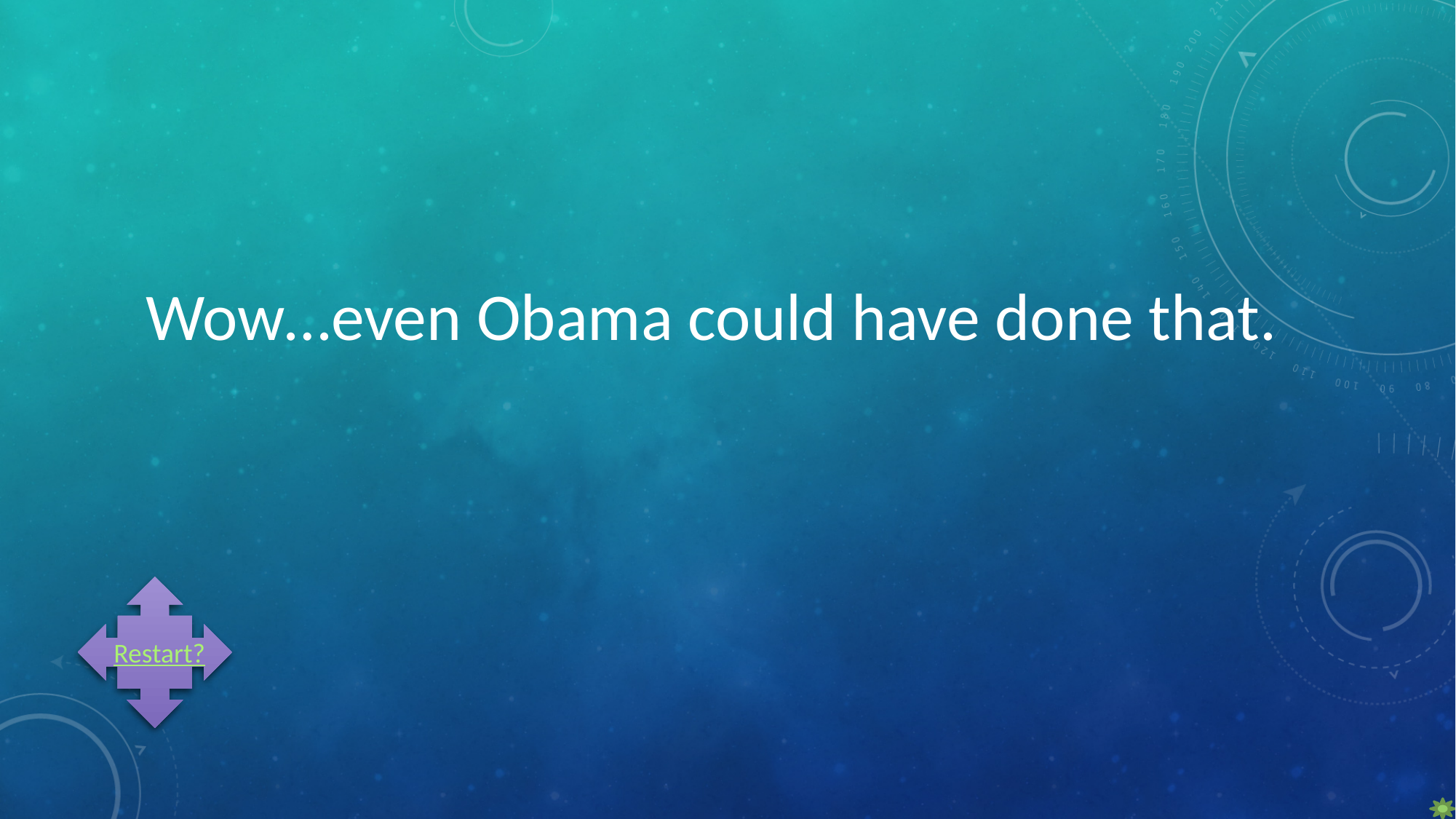

Wow…even Obama could have done that.

Restart?